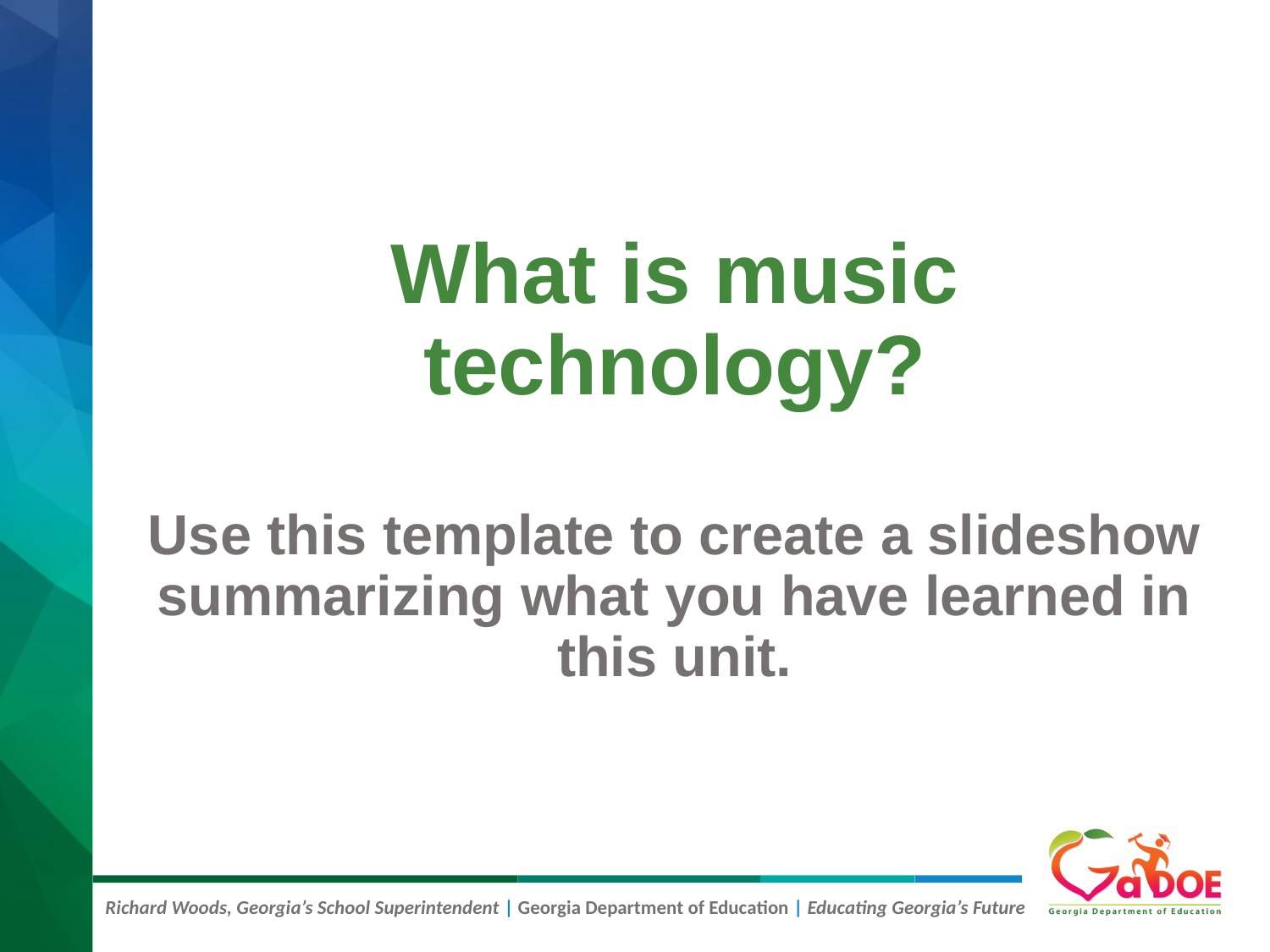

# What is music technology?
Use this template to create a slideshow summarizing what you have learned in this unit.